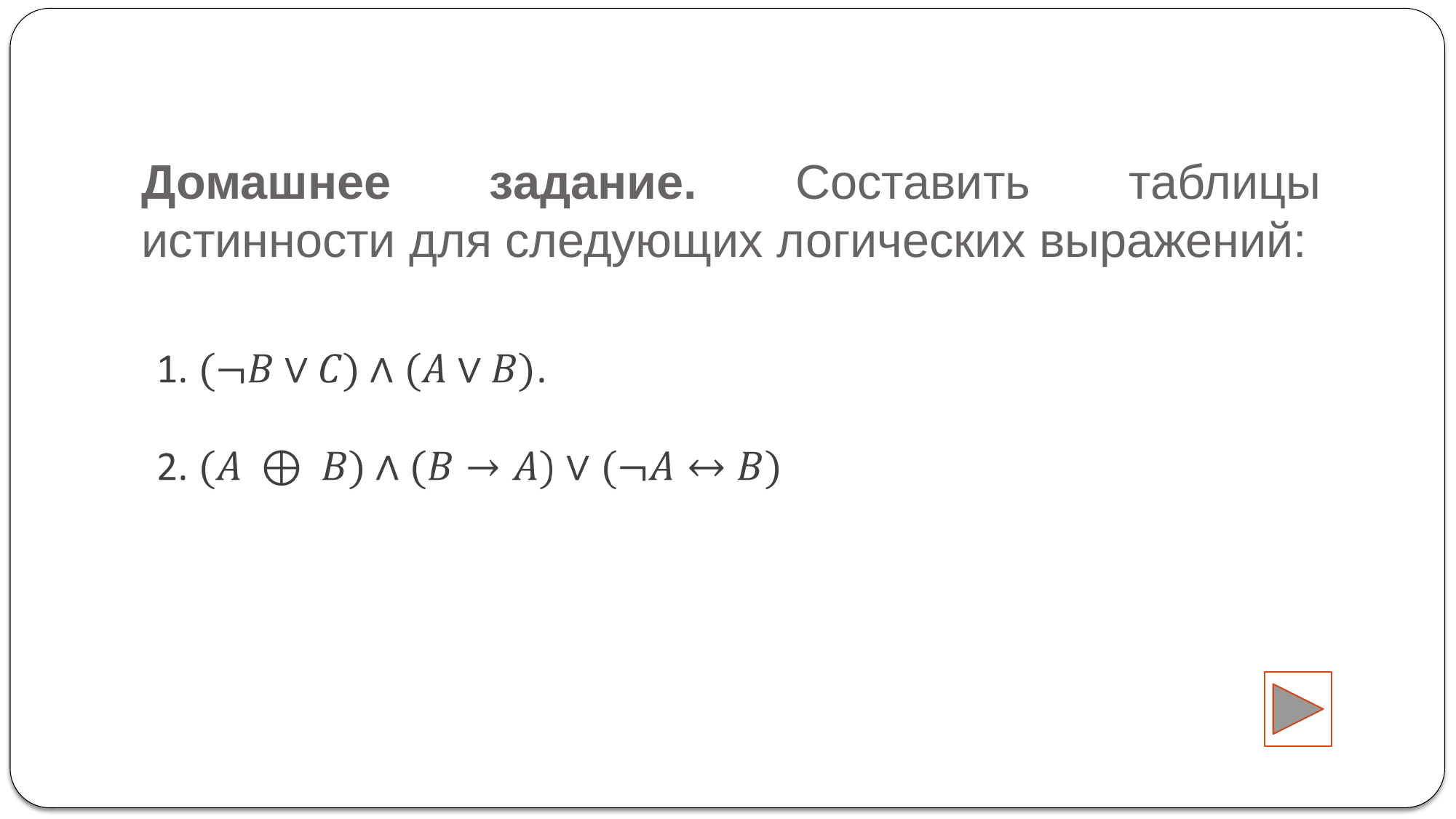

# Домашнее задание. Составить таблицы истинности для следующих логических выражений: